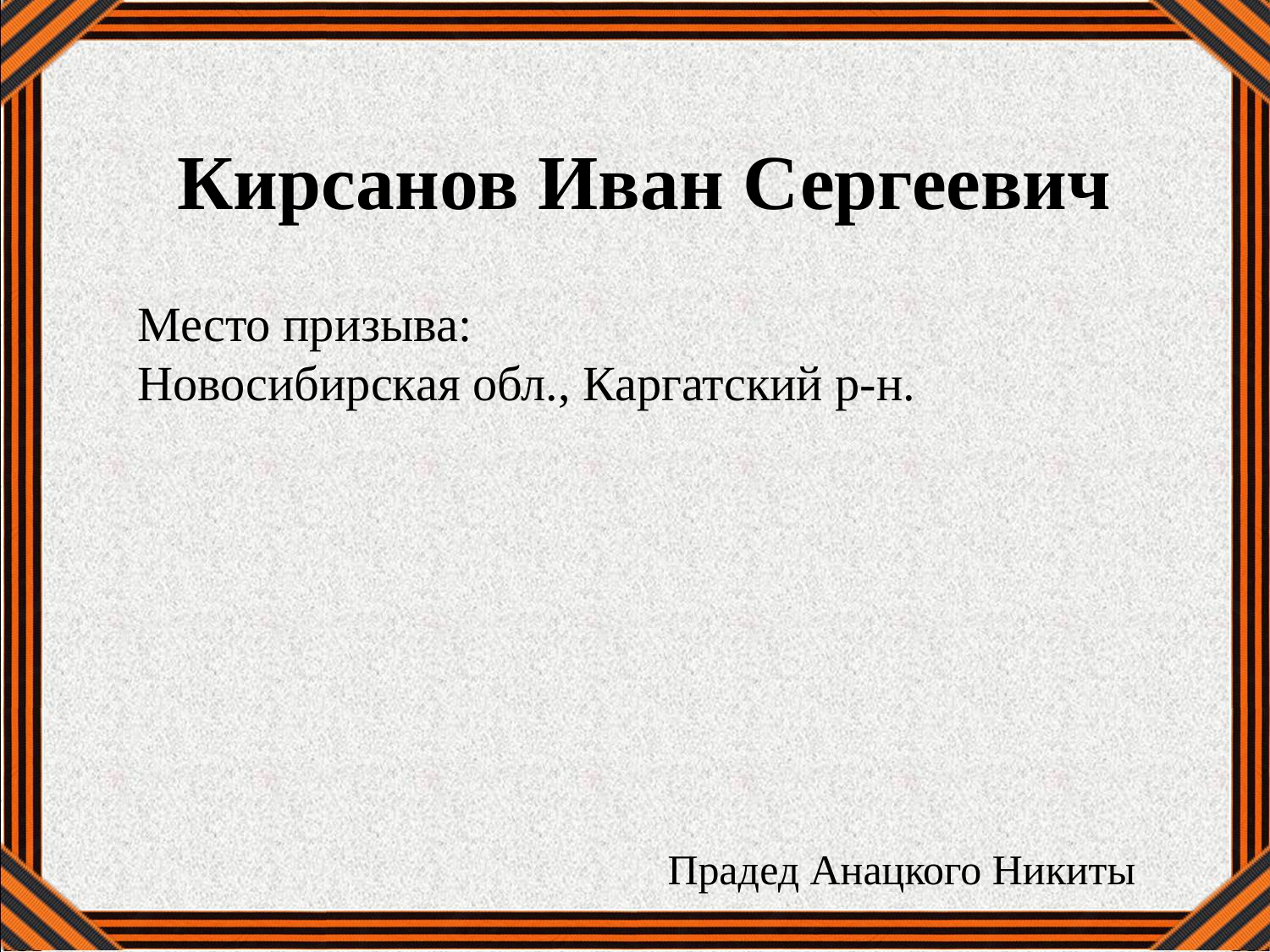

Кирсанов Иван Сергеевич
Место призыва:
Новосибирская обл., Каргатский р-н.
Прадед Анацкого Никиты